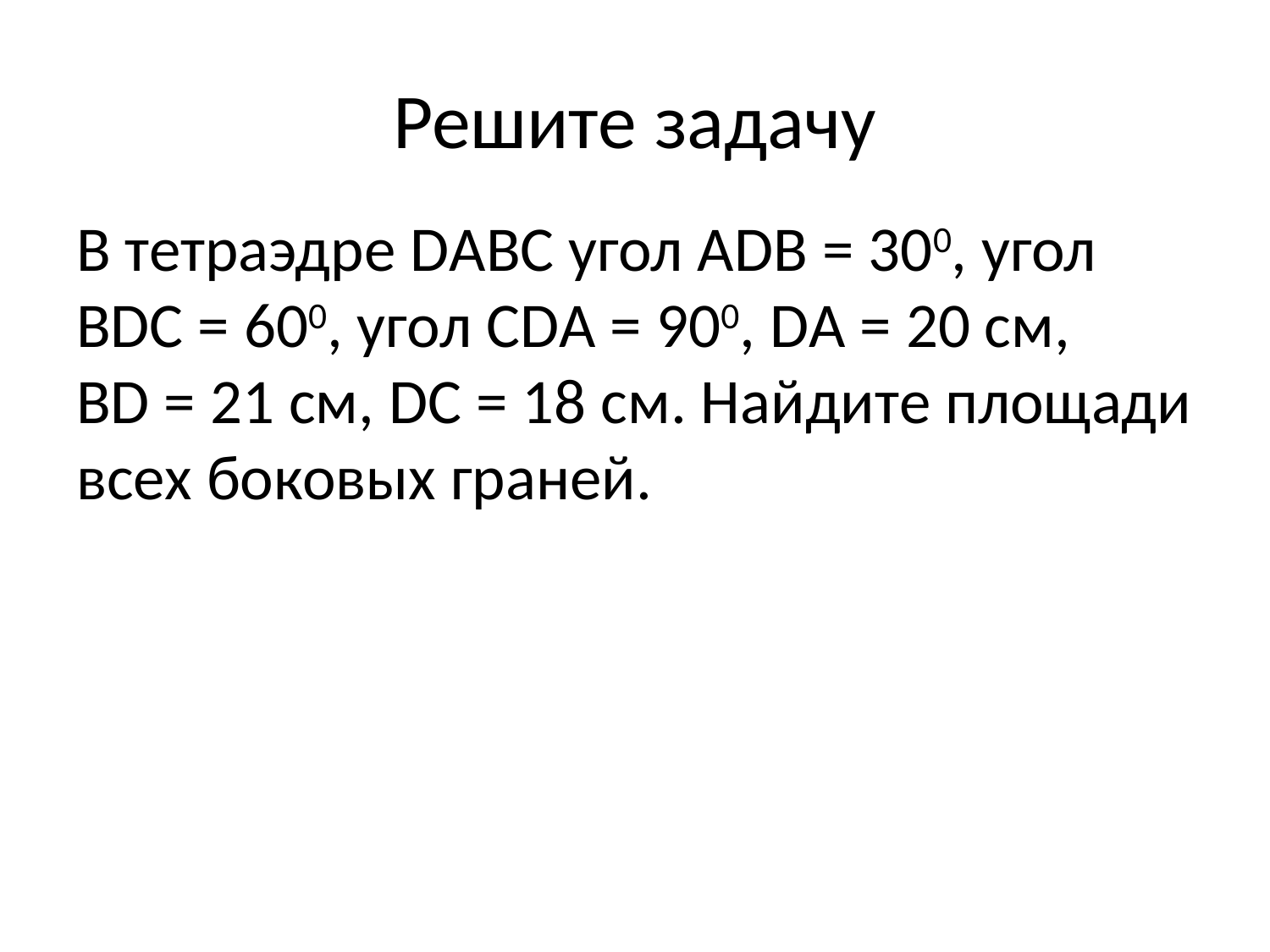

# Решите задачу
В тетраэдре DАВС угол АDВ = 300, угол ВDС = 600, угол СDА = 900, DА = 20 см, ВD = 21 см, DС = 18 см. Найдите площади всех боковых граней.